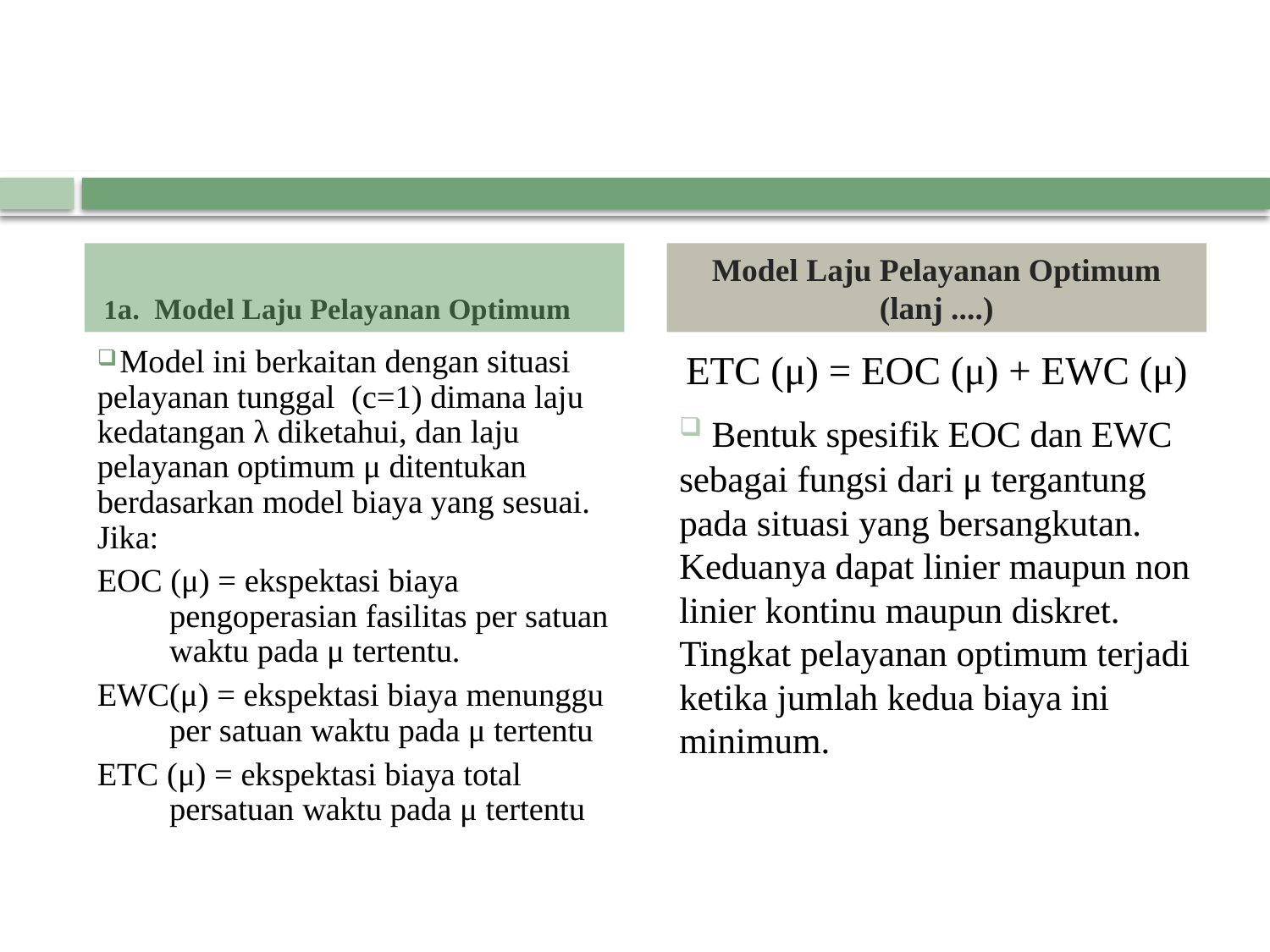

1a.  Model Laju Pelayanan Optimum

Model Laju Pelayanan Optimum (lanj ....)
 Model ini berkaitan dengan situasi pelayanan tunggal  (c=1) dimana laju kedatangan λ diketahui, dan laju pelayanan optimum μ ditentukan berdasarkan model biaya yang sesuai.  Jika:
EOC (μ) = ekspektasi biaya pengoperasian fasilitas per satuan waktu pada μ tertentu.
EWC(μ) = ekspektasi biaya menunggu per satuan waktu pada μ tertentu
ETC (μ) = ekspektasi biaya total persatuan waktu pada μ tertentu

ETC (μ) = EOC (μ) + EWC (μ)
 Bentuk spesifik EOC dan EWC sebagai fungsi dari μ tergantung pada situasi yang bersangkutan. Keduanya dapat linier maupun non linier kontinu maupun diskret. Tingkat pelayanan optimum terjadi ketika jumlah kedua biaya ini minimum.